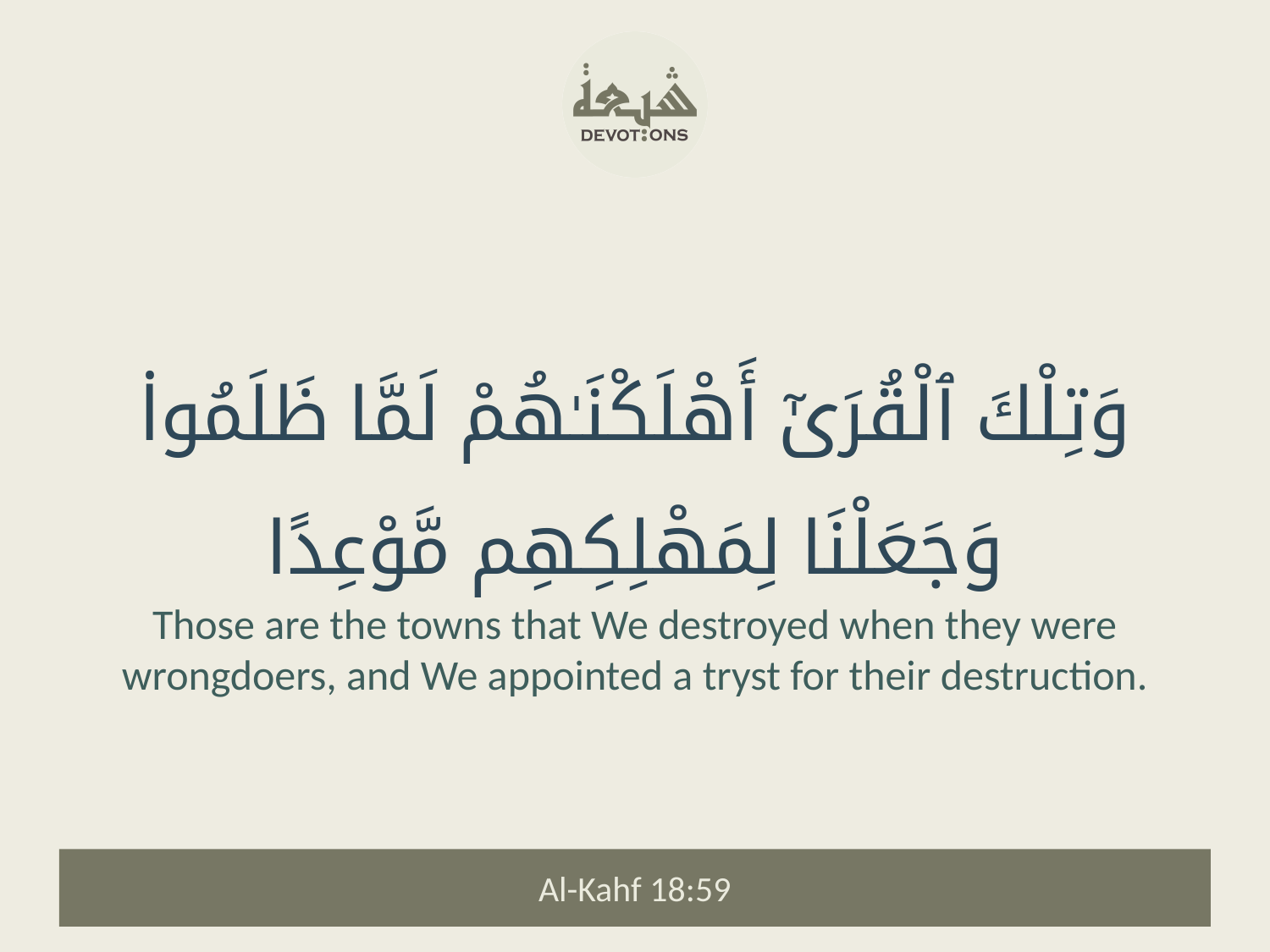

وَتِلْكَ ٱلْقُرَىٰٓ أَهْلَكْنَـٰهُمْ لَمَّا ظَلَمُوا۟ وَجَعَلْنَا لِمَهْلِكِهِم مَّوْعِدًا
Those are the towns that We destroyed when they were wrongdoers, and We appointed a tryst for their destruction.
Al-Kahf 18:59